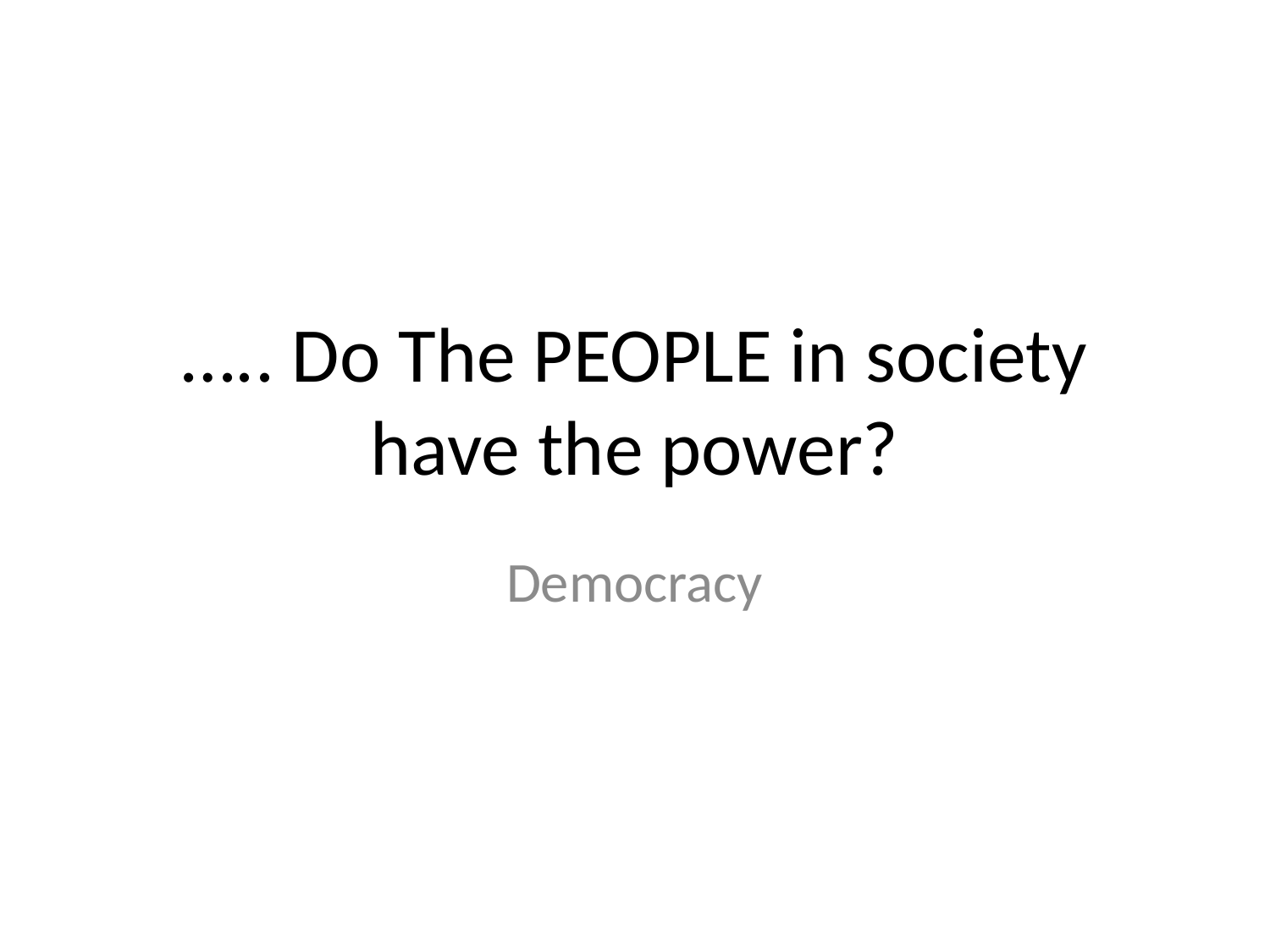

# ….. Do The PEOPLE in society have the power?
Democracy